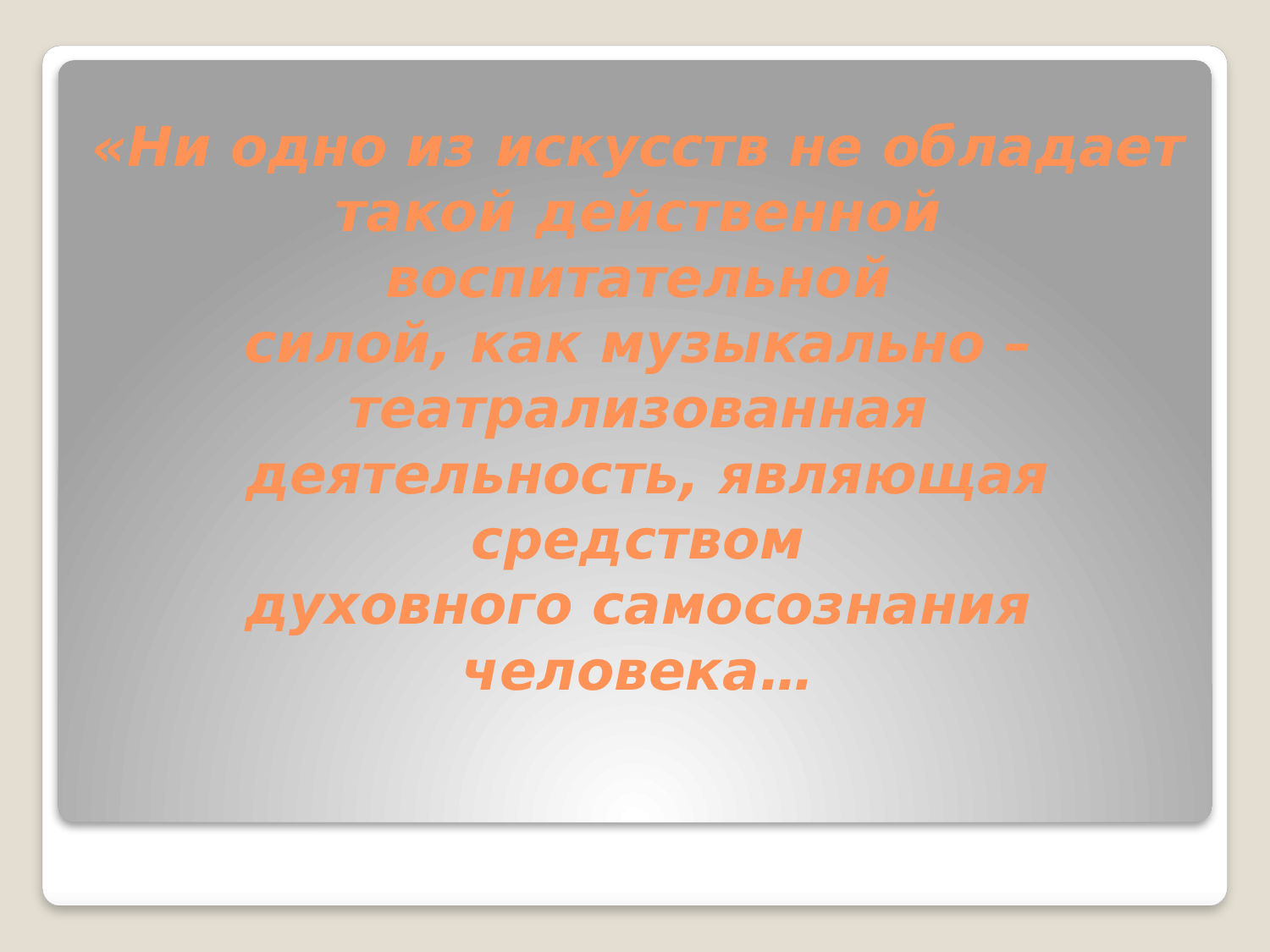

# «Ни одно из искусств не обладает такой действенной воспитательной силой, как музыкально – театрализованная  деятельность, являющая средством духовного самосознания человека…